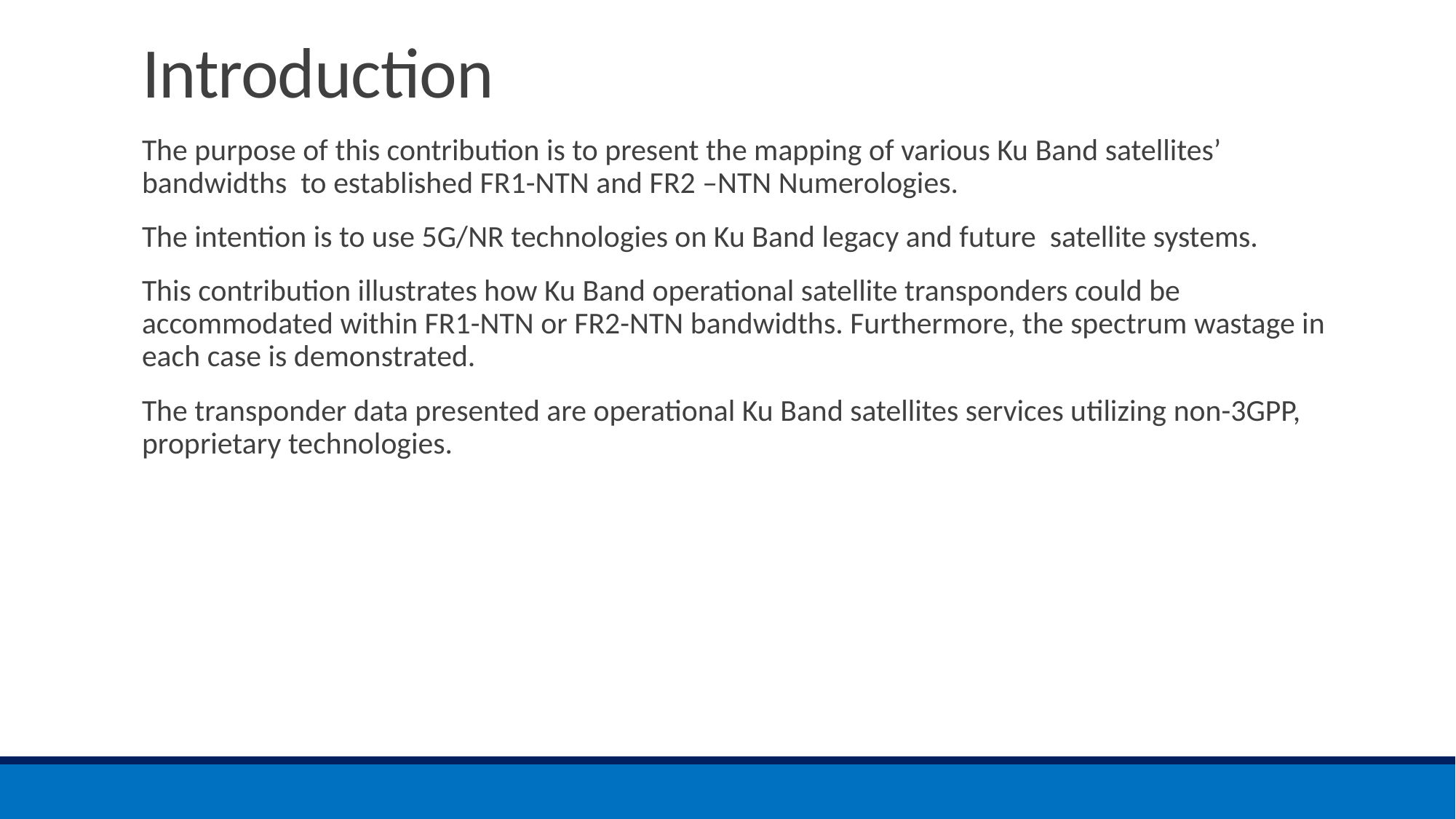

# Introduction
The purpose of this contribution is to present the mapping of various Ku Band satellites’ bandwidths  to established FR1-NTN and FR2 –NTN Numerologies.
The intention is to use 5G/NR technologies on Ku Band legacy and future  satellite systems.
This contribution illustrates how Ku Band operational satellite transponders could be accommodated within FR1-NTN or FR2-NTN bandwidths. Furthermore, the spectrum wastage in each case is demonstrated.
The transponder data presented are operational Ku Band satellites services utilizing non-3GPP, proprietary technologies.